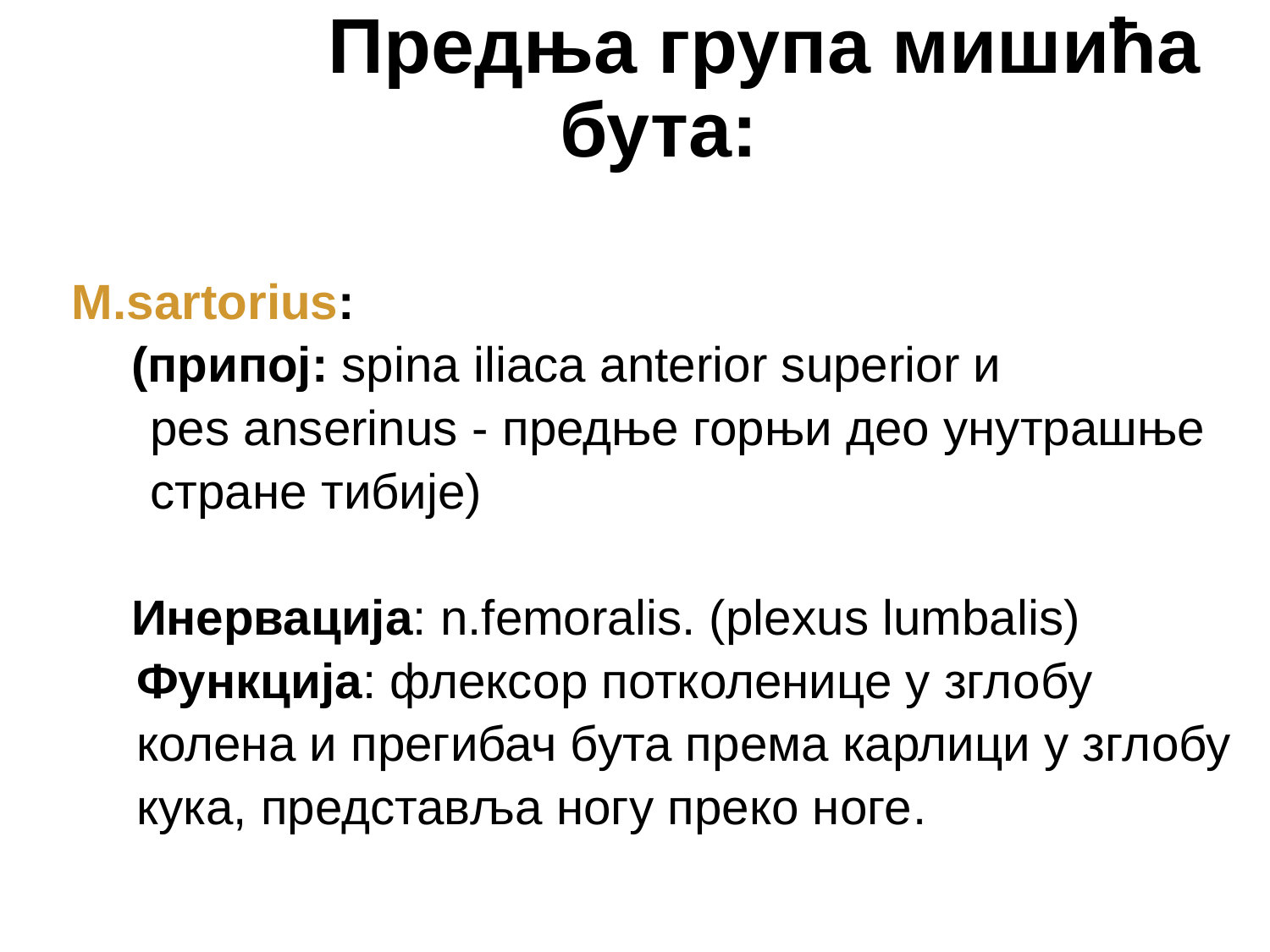

Предња група мишића бута:
     M.sartorius:
          (припој: spina iliaca anterior superior и
          pes anserinus - предње горњи део унутрашње
          стране тибије)

          Инервација: n.femoralis. (plexus lumbalis)
         Функција: флексор потколенице у зглобу
         колена и прегибач бута према карлици у зглобу
         кука, представља ногу преко ноге.